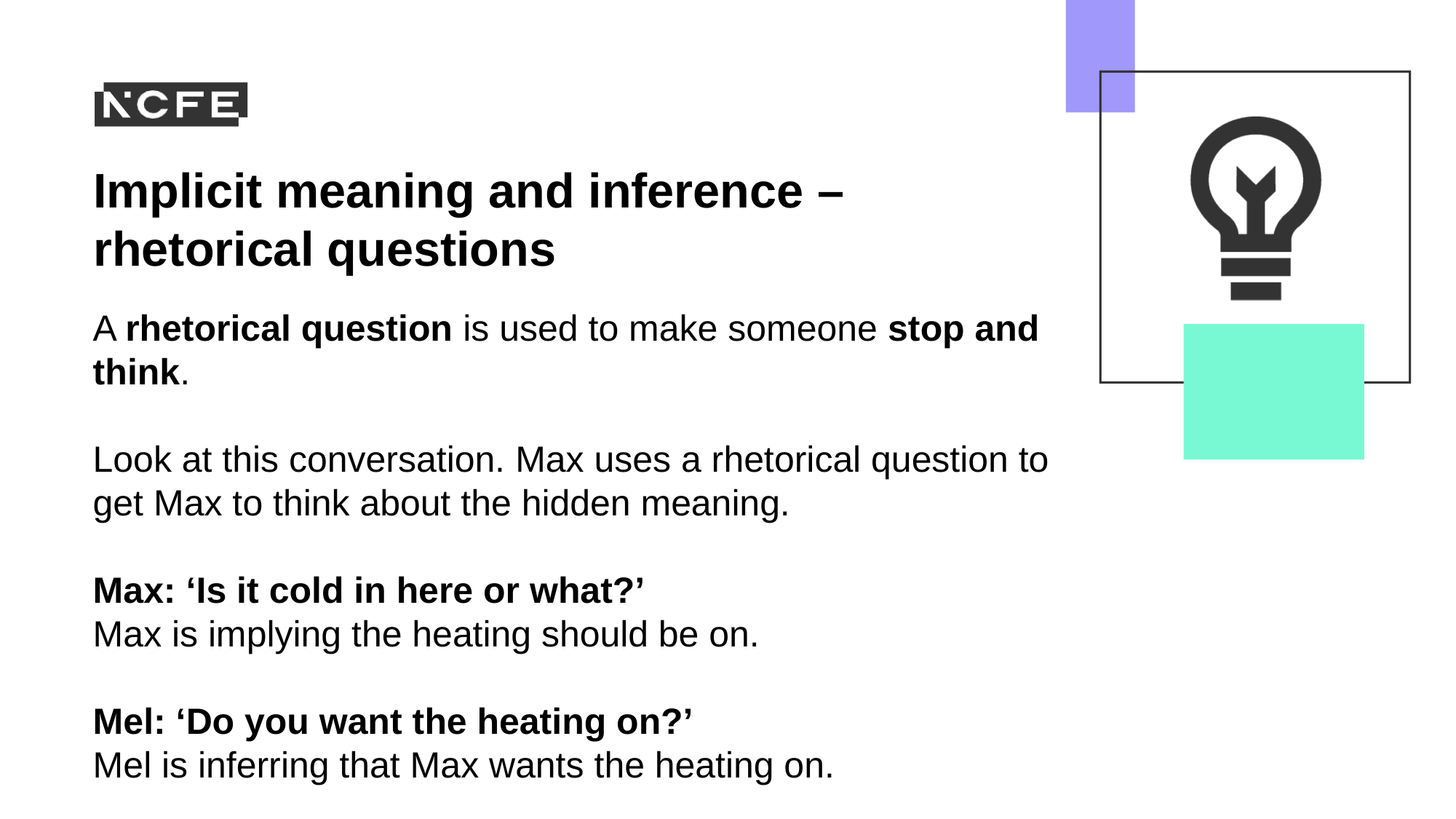

Implicit meaning and inference – rhetorical questions
A rhetorical question is used to make someone stop and think.

Look at this conversation. Max uses a rhetorical question to get Max to think about the hidden meaning.

Max: ‘Is it cold in here or what?’
Max is implying the heating should be on.

Mel: ‘Do you want the heating on?’
Mel is inferring that Max wants the heating on.